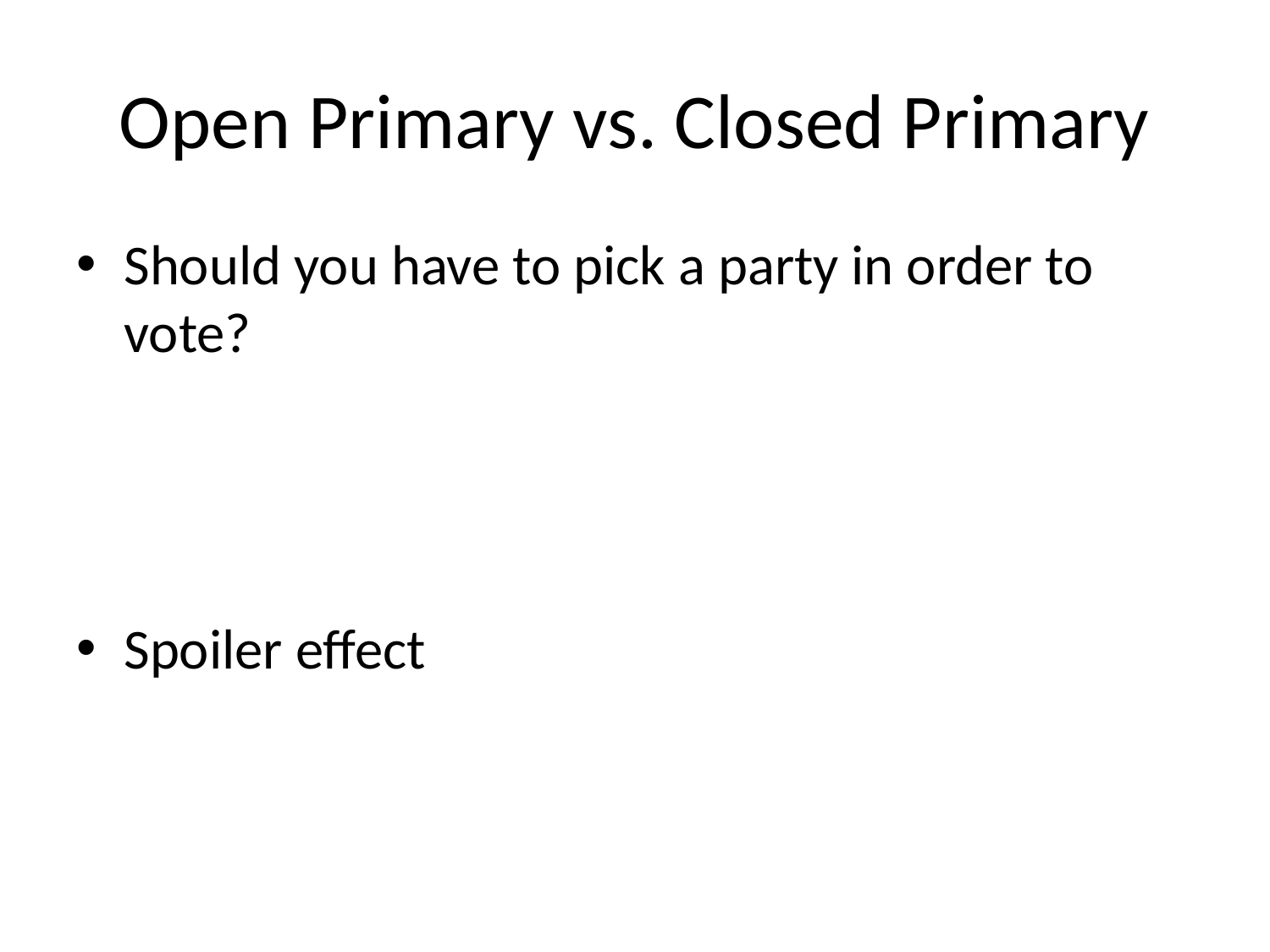

# Open Primary vs. Closed Primary
Should you have to pick a party in order to vote?

Spoiler effect